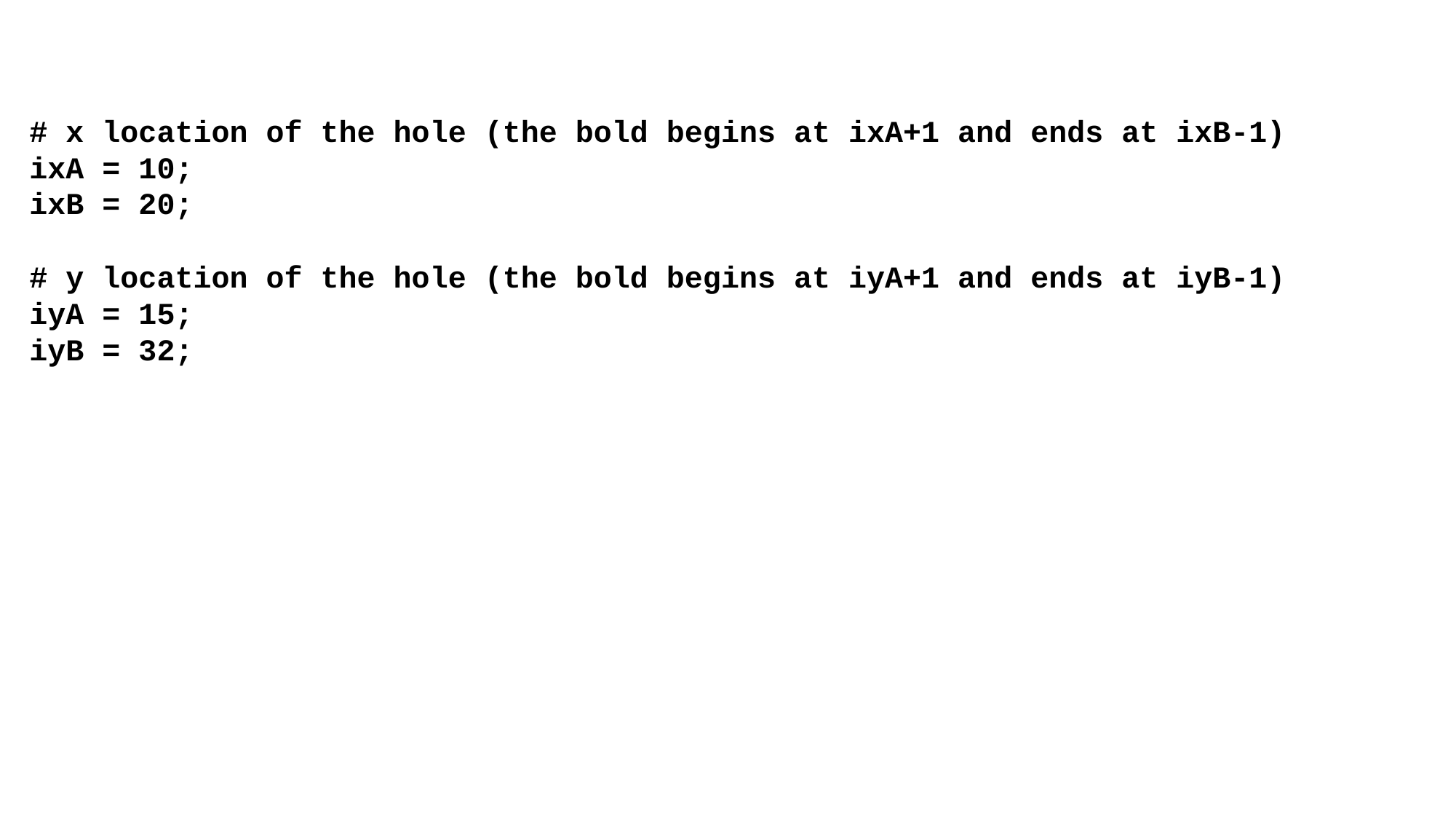

# x location of the hole (the bold begins at ixA+1 and ends at ixB-1)
ixA = 10;
ixB = 20;

# y location of the hole (the bold begins at iyA+1 and ends at iyB-1)
iyA = 15;
iyB = 32;